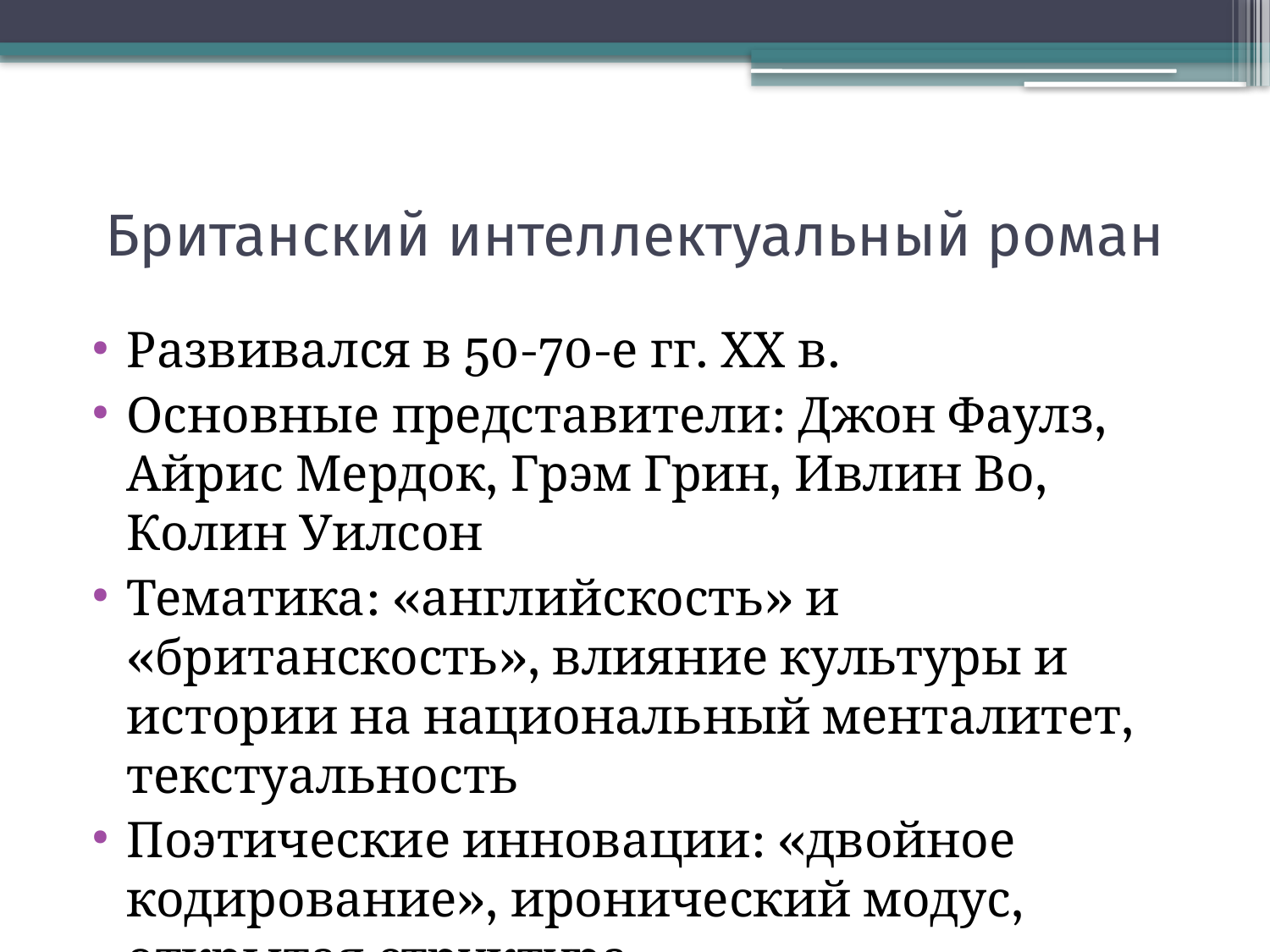

# Британский интеллектуальный роман
Развивался в 50-70-е гг. ХХ в.
Основные представители: Джон Фаулз, Айрис Мердок, Грэм Грин, Ивлин Во, Колин Уилсон
Тематика: «английскость» и «британскость», влияние культуры и истории на национальный менталитет, текстуальность
Поэтические инновации: «двойное кодирование», иронический модус, открытая структура